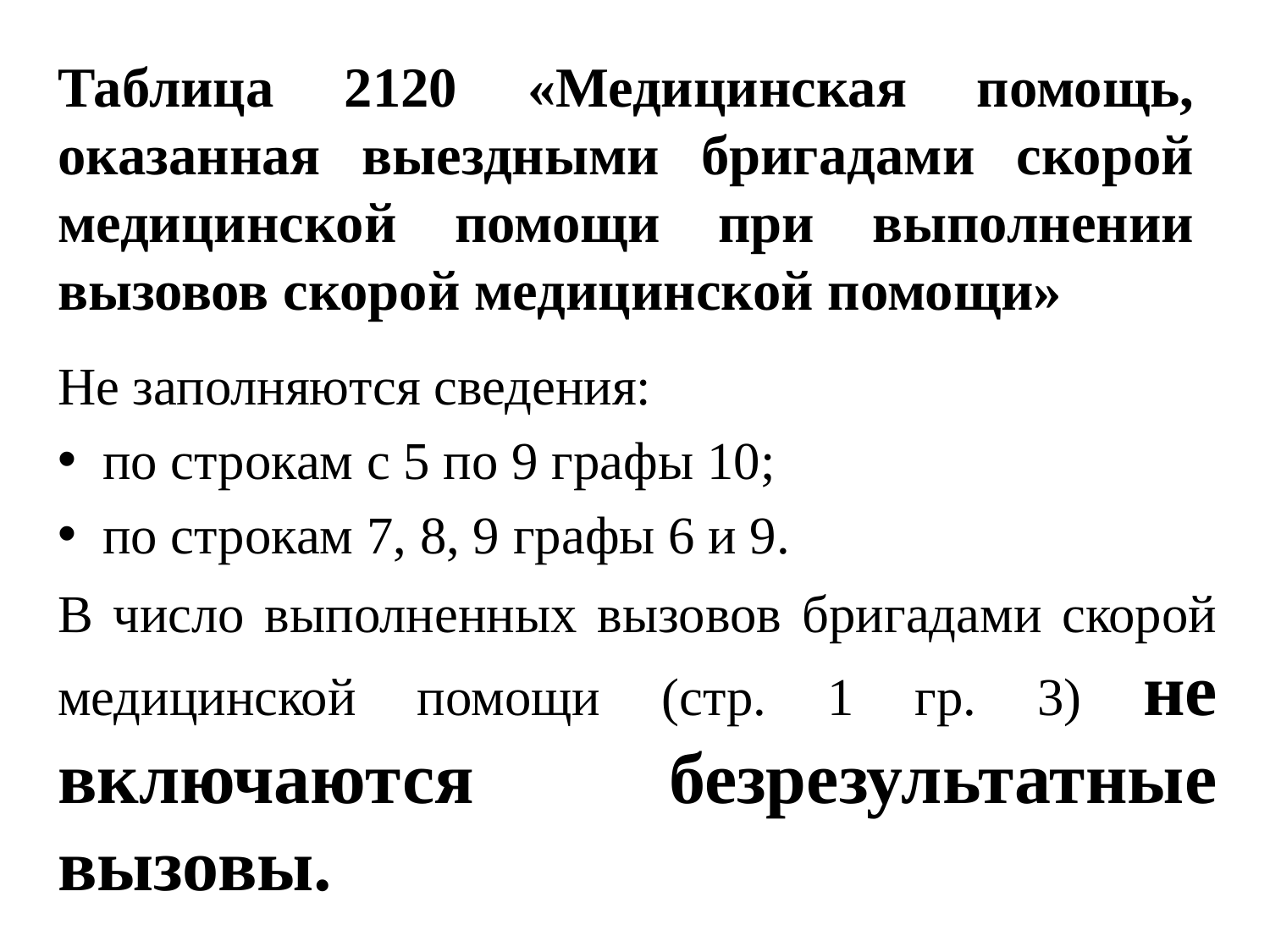

# Таблица 2120 «Медицинская помощь, оказанная выездными бригадами скорой медицинской помощи при выполнении вызовов скорой медицинской помощи»
Не заполняются сведения:
по строкам с 5 по 9 графы 10;
по строкам 7, 8, 9 графы 6 и 9.
В число выполненных вызовов бригадами скорой медицинской помощи (стр. 1 гр. 3) не включаются безрезультатные вызовы.